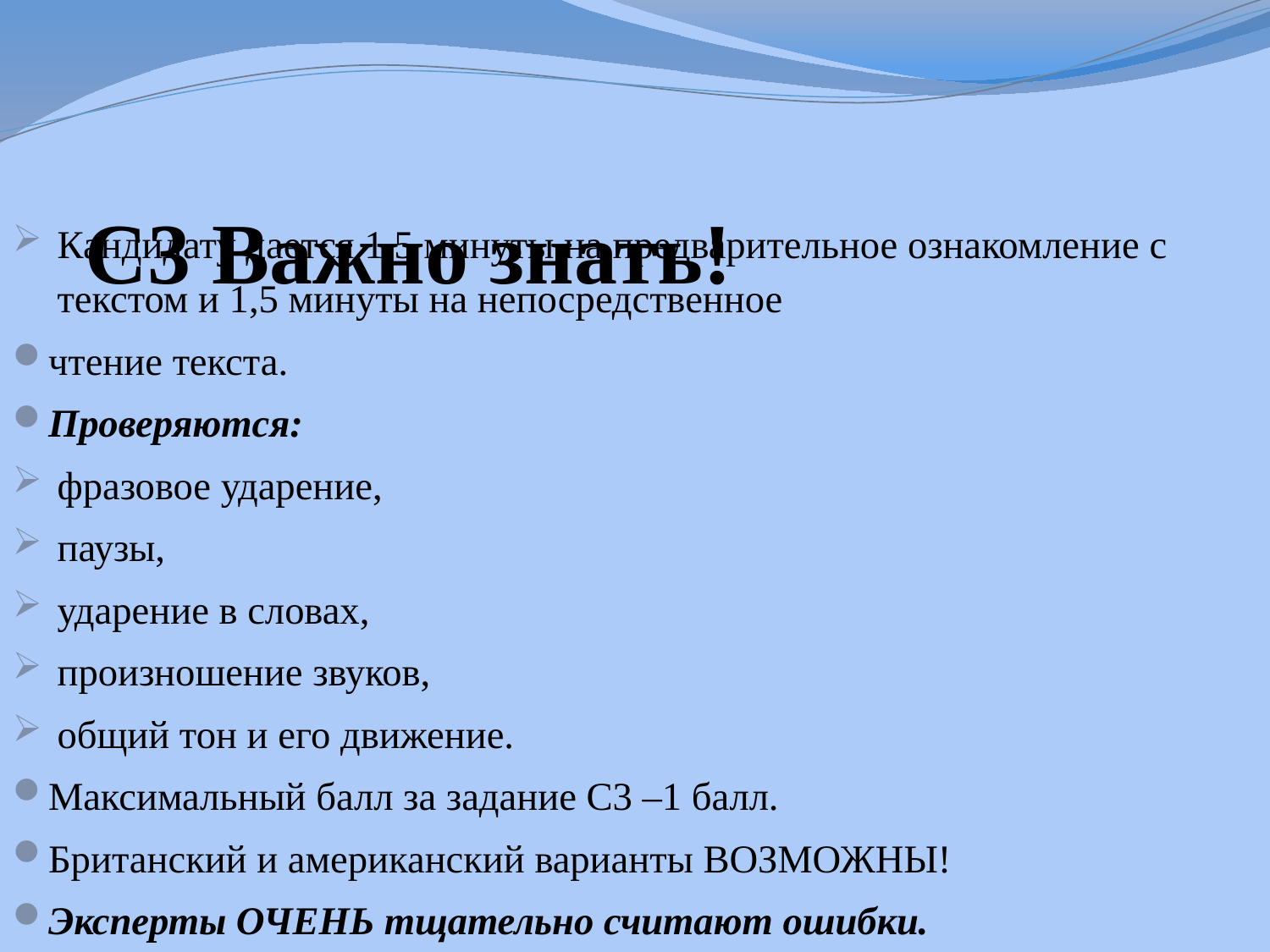

# С3 Важно знать!
Кандидату дается 1,5 минуты на предварительное ознакомление с текстом и 1,5 минуты на непосредственное
чтение текста.
Проверяются:
фразовое ударение,
паузы,
ударение в словах,
произношение звуков,
общий тон и его движение.
Максимальный балл за задание С3 –1 балл.
Британский и американский варианты ВОЗМОЖНЫ!
Эксперты ОЧЕНЬ тщательно считают ошибки.